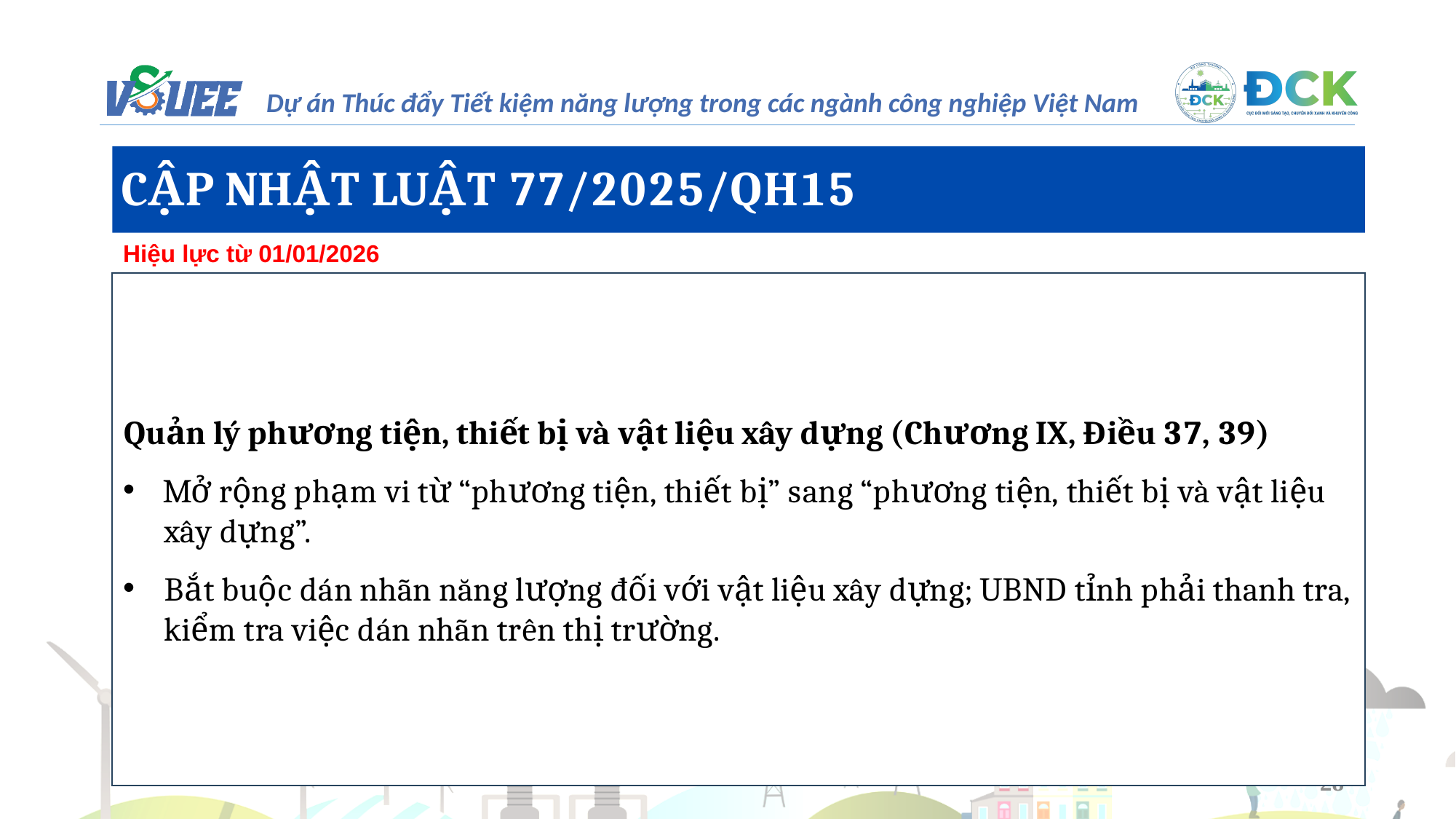

CẬP NHẬT LUẬT 77/2025/QH15
Hiệu lực từ 01/01/2026
Quản lý phương tiện, thiết bị và vật liệu xây dựng (Chương IX, Điều 37, 39)
Mở rộng phạm vi từ “phương tiện, thiết bị” sang “phương tiện, thiết bị và vật liệu xây dựng”.
Bắt buộc dán nhãn năng lượng đối với vật liệu xây dựng; UBND tỉnh phải thanh tra, kiểm tra việc dán nhãn trên thị trường.
28